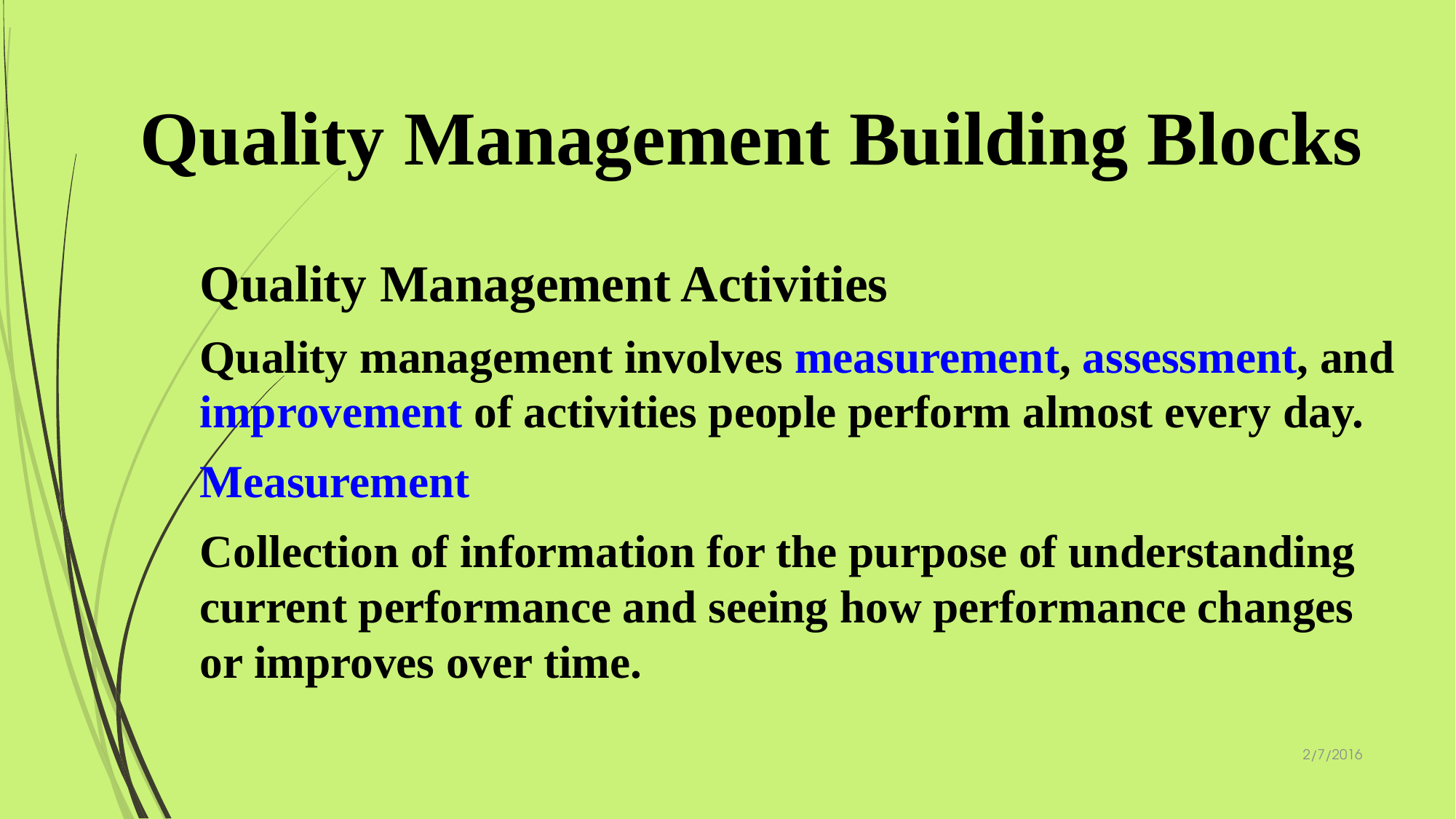

# Quality Management Building Blocks
Quality Management Activities
Quality management involves measurement, assessment, and improvement of activities people perform almost every day.
Measurement
Collection of information for the purpose of understanding current performance and seeing how performance changes or improves over time.

2/7/2016
Mohammed Alnaif Ph.D.